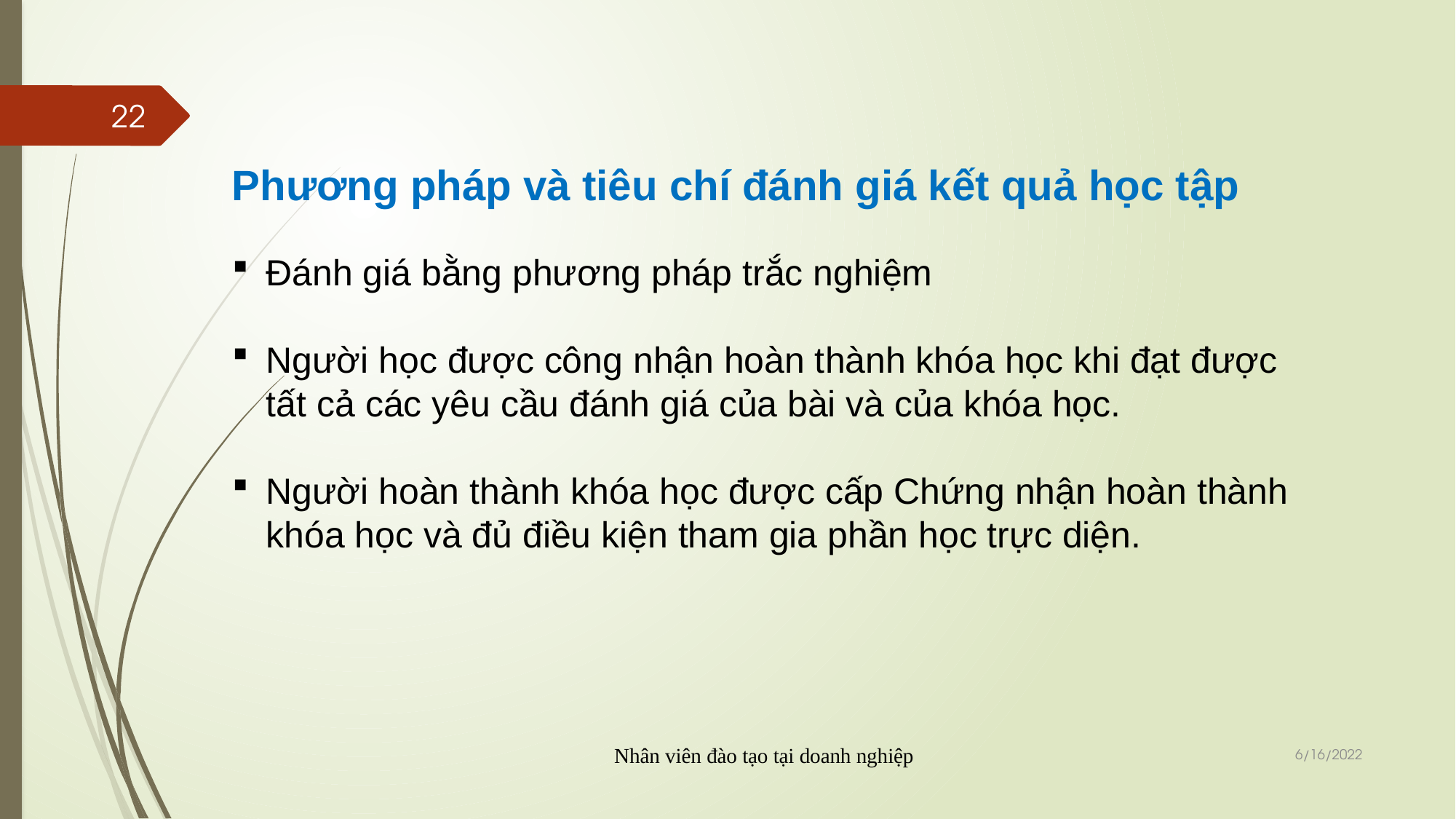

22

Phương pháp và tiêu chí đánh giá kết quả học tập

Đánh giá bằng phương pháp trắc nghiệm

Người học được công nhận hoàn thành khóa học khi đạt được tất cả các yêu cầu đánh giá của bài và của khóa học.

Người hoàn thành khóa học được cấp Chứng nhận hoàn thành khóa học và đủ điều kiện tham gia phần học trực diện.

6/16/2022
Nhân viên đào tạo tại doanh nghiệp